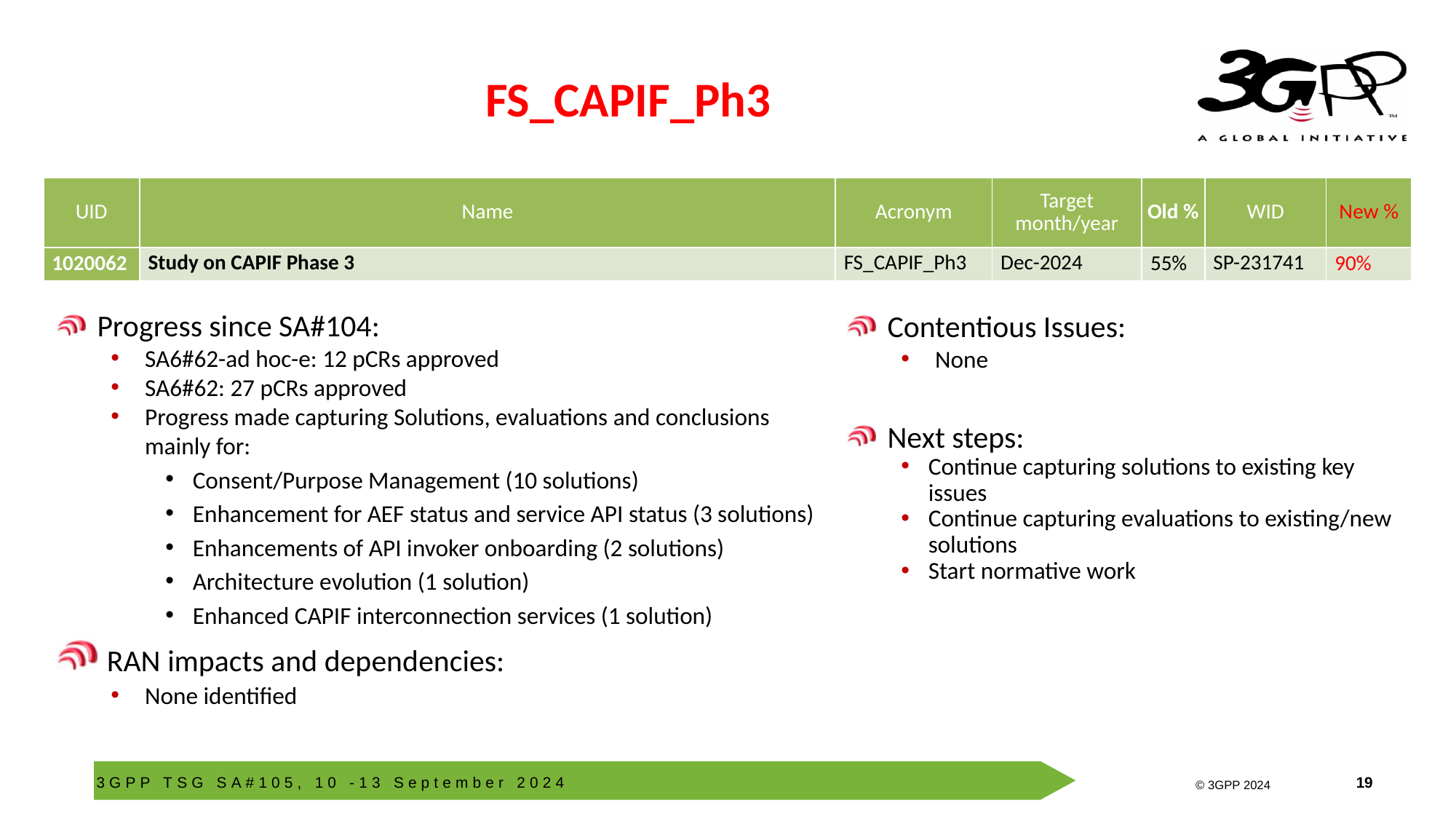

# FS_CAPIF_Ph3
| UID | Name | Acronym | Target month/year | Old % | WID | New % |
| --- | --- | --- | --- | --- | --- | --- |
| 1020062 | Study on CAPIF Phase 3 | FS\_CAPIF\_Ph3 | Dec-2024 | 55% | SP-231741 | 90% |
Progress since SA#104:
SA6#62-ad hoc-e: 12 pCRs approved
SA6#62: 27 pCRs approved
Progress made capturing Solutions, evaluations and conclusions mainly for:
Consent/Purpose Management (10 solutions)
Enhancement for AEF status and service API status (3 solutions)
Enhancements of API invoker onboarding (2 solutions)
Architecture evolution (1 solution)
Enhanced CAPIF interconnection services (1 solution)
 RAN impacts and dependencies:
None identified
Contentious Issues:
None

Next steps:
Continue capturing solutions to existing key issues
Continue capturing evaluations to existing/new solutions
Start normative work